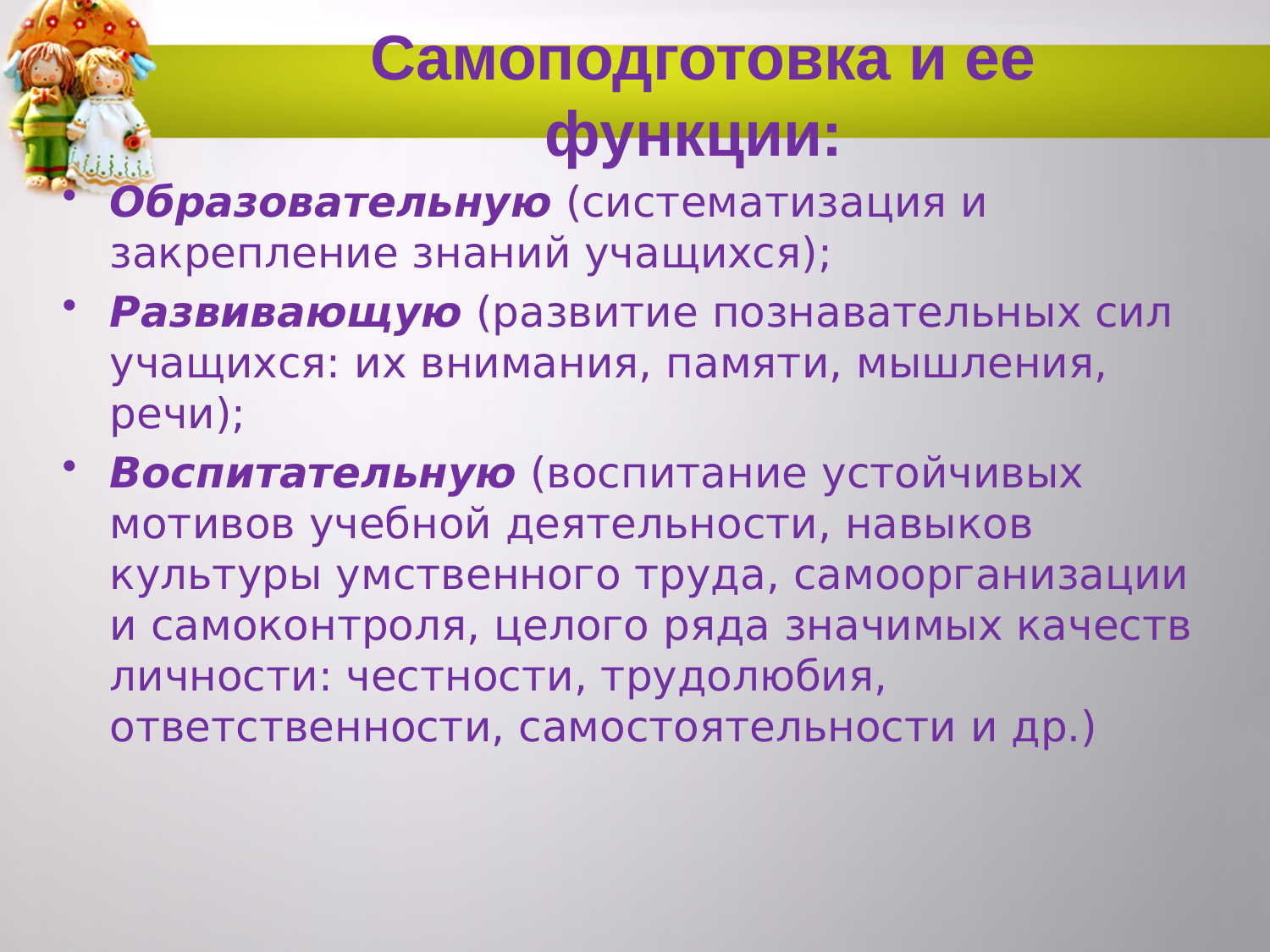

# Самоподготовка и ее функции:
Образовательную (систематизация и закрепление знаний учащихся);
Развивающую (развитие познавательных сил учащихся: их внимания, памяти, мышления, речи);
Воспитательную (воспитание устойчивых мотивов учебной деятельности, навыков культуры умственного труда, самоорганизации и самоконтроля, целого ряда значимых качеств личности: честности, трудолюбия, ответственности, самостоятельности и др.)